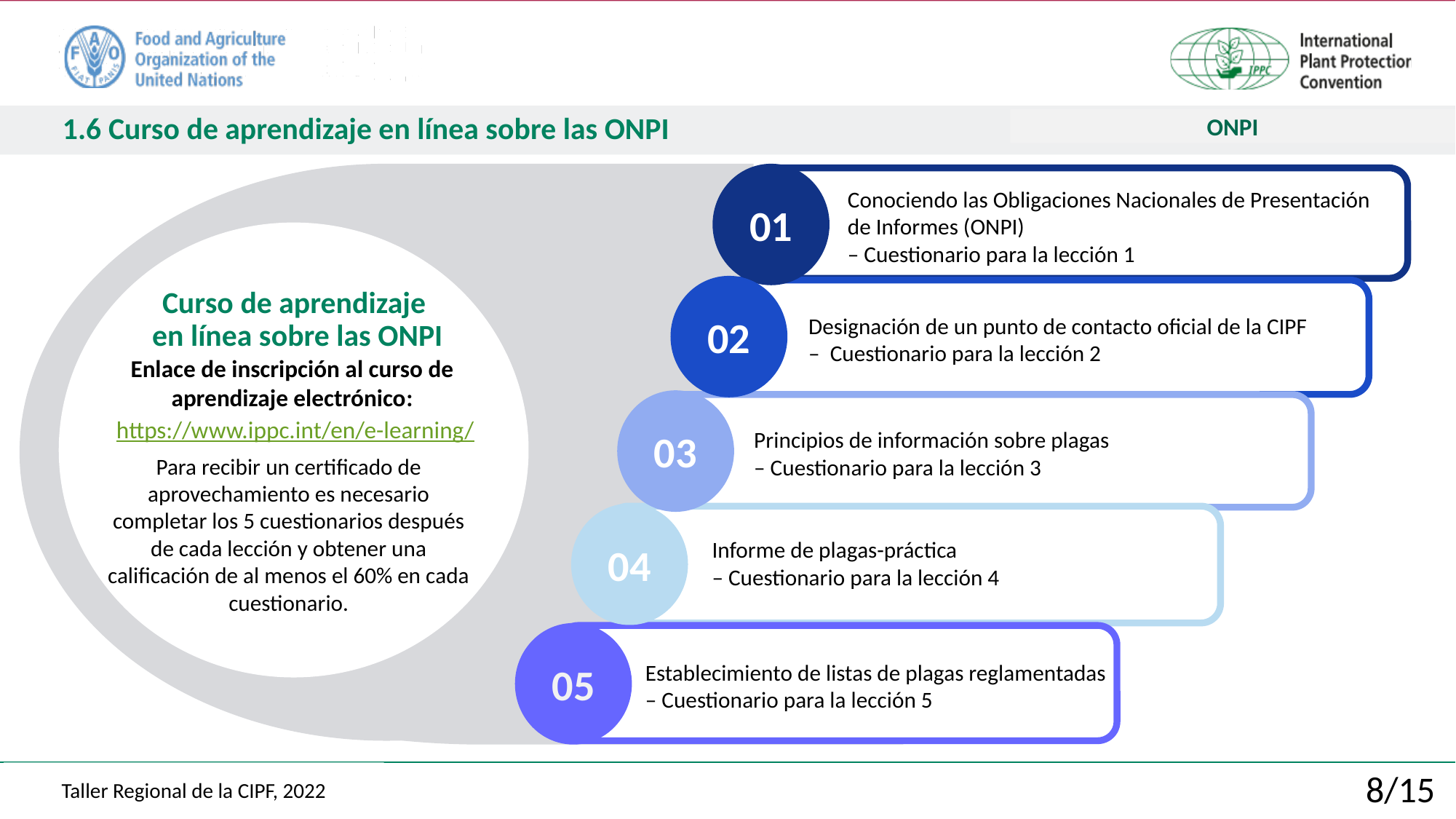

1.6 Curso de aprendizaje en línea sobre las ONPI

ONPI

01

02

03

04

05

Conociendo las Obligaciones Nacionales de Presentación
de Informes (ONPI)
– Cuestionario para la lección 1
Curso de aprendizaje
en línea sobre las ONPI
Designación de un punto de contacto oficial de la CIPF
–  Cuestionario para la lección 2
Enlace de inscripción al curso de aprendizaje electrónico:
 https://www.ippc.int/en/e-learning/
Principios de información sobre plagas
– Cuestionario para la lección 3
Para recibir un certificado de aprovechamiento es necesario completar los 5 cuestionarios después de cada lección y obtener una calificación de al menos el 60% en cada cuestionario.
Informe de plagas-práctica
– Cuestionario para la lección 4
Establecimiento de listas de plagas reglamentadas
– Cuestionario para la lección 5
Taller Regional de la CIPF, 2022
8/15